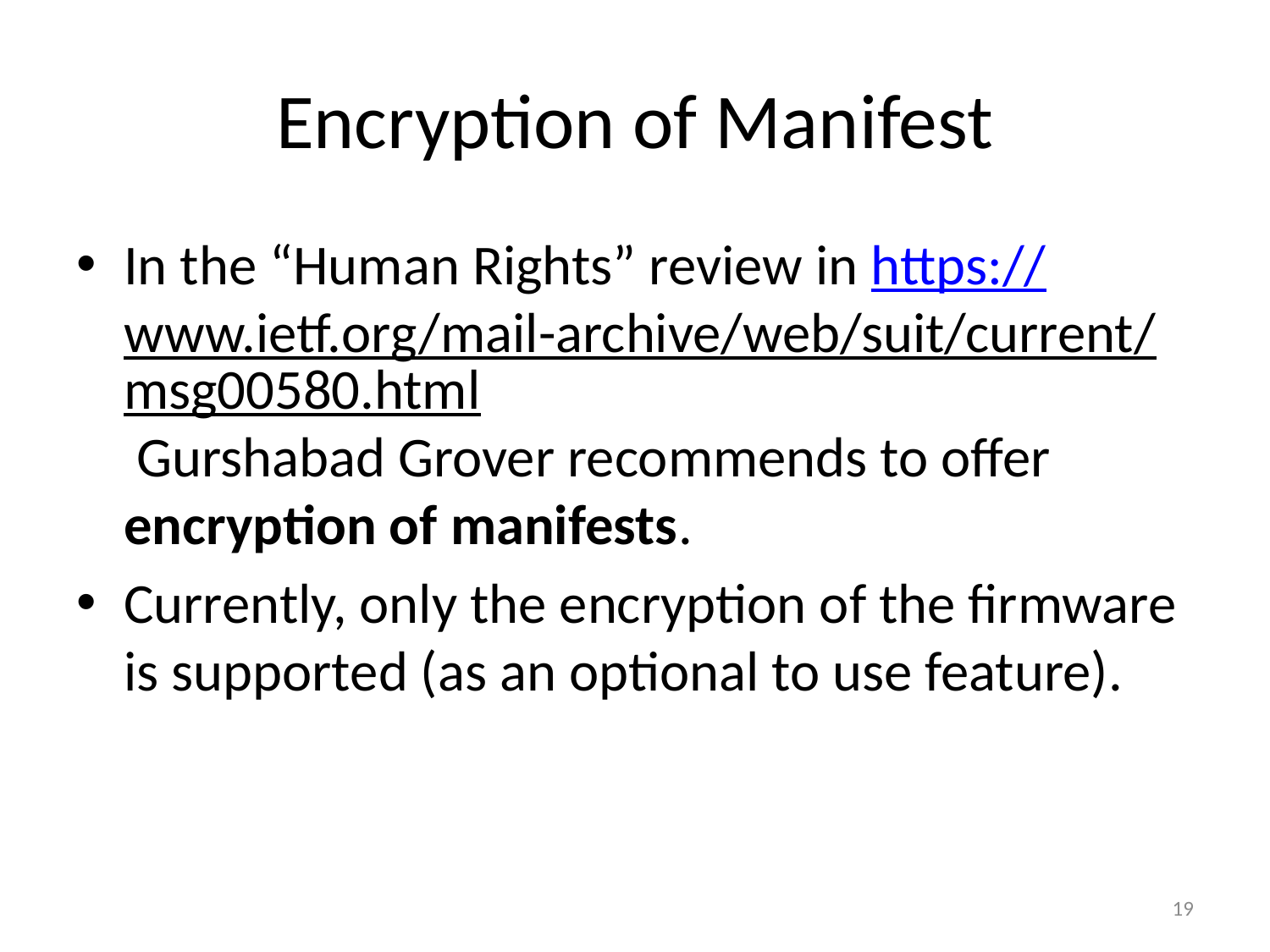

# Encryption of Manifest
In the “Human Rights” review in https://www.ietf.org/mail-archive/web/suit/current/msg00580.html Gurshabad Grover recommends to offer encryption of manifests.
Currently, only the encryption of the firmware is supported (as an optional to use feature).

19